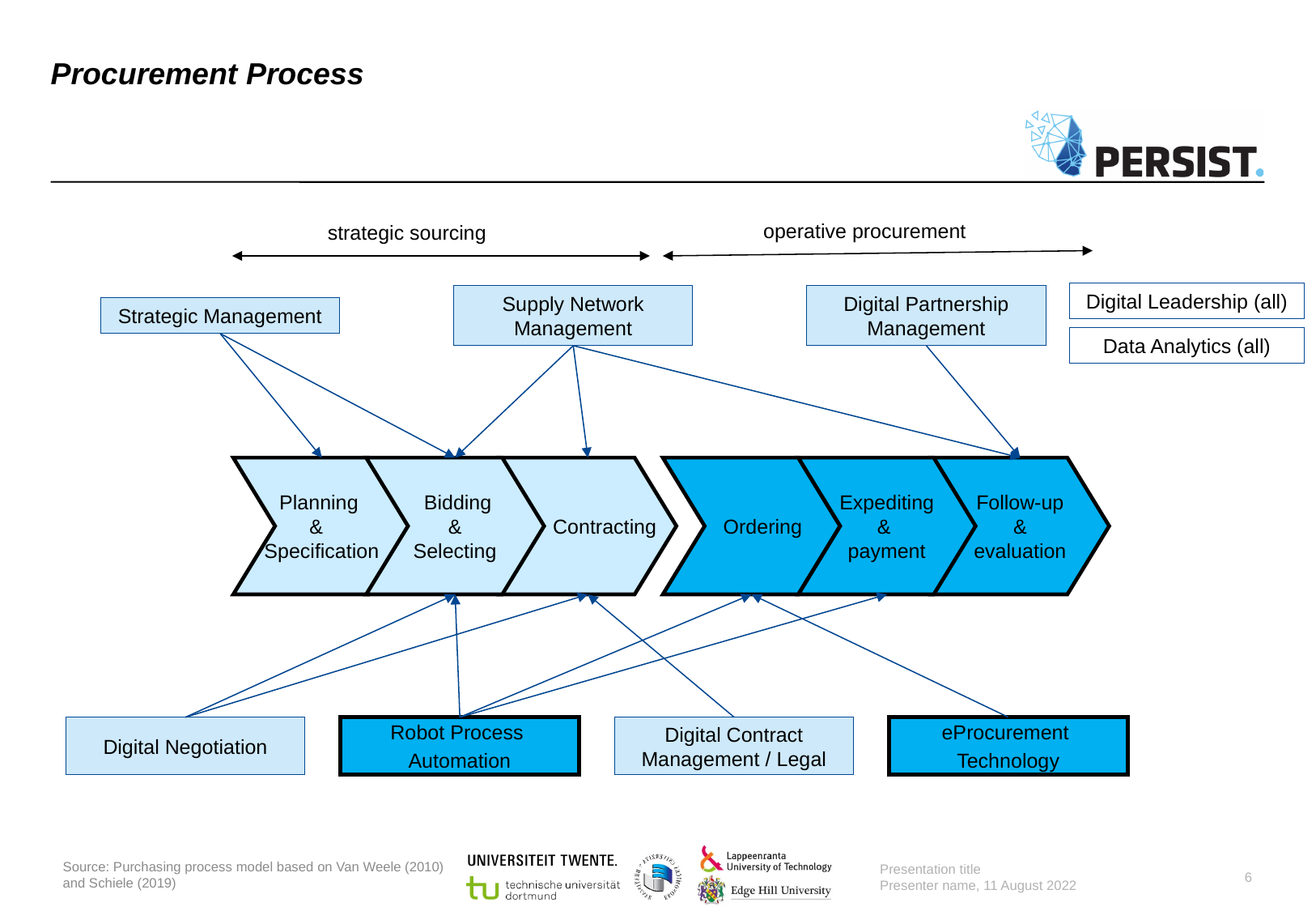

# Procurement Process

operative procurement
strategic sourcing
Digital Leadership (all)
Strategic Management
Supply Network Management
Digital Partnership Management
Data Analytics (all)
Planning
&
Specification
  Bidding
&
Selecting
      Contracting
    Ordering
 Expediting
&
payment
 Follow-up
&
evaluation
Digital Negotiation
Robot Process
Automation
Digital Contract Management / Legal
eProcurement
Technology

Source: Purchasing process model based on Van Weele (2010) and Schiele (2019)
Presentation title
Presenter name, 11 August 2022
6